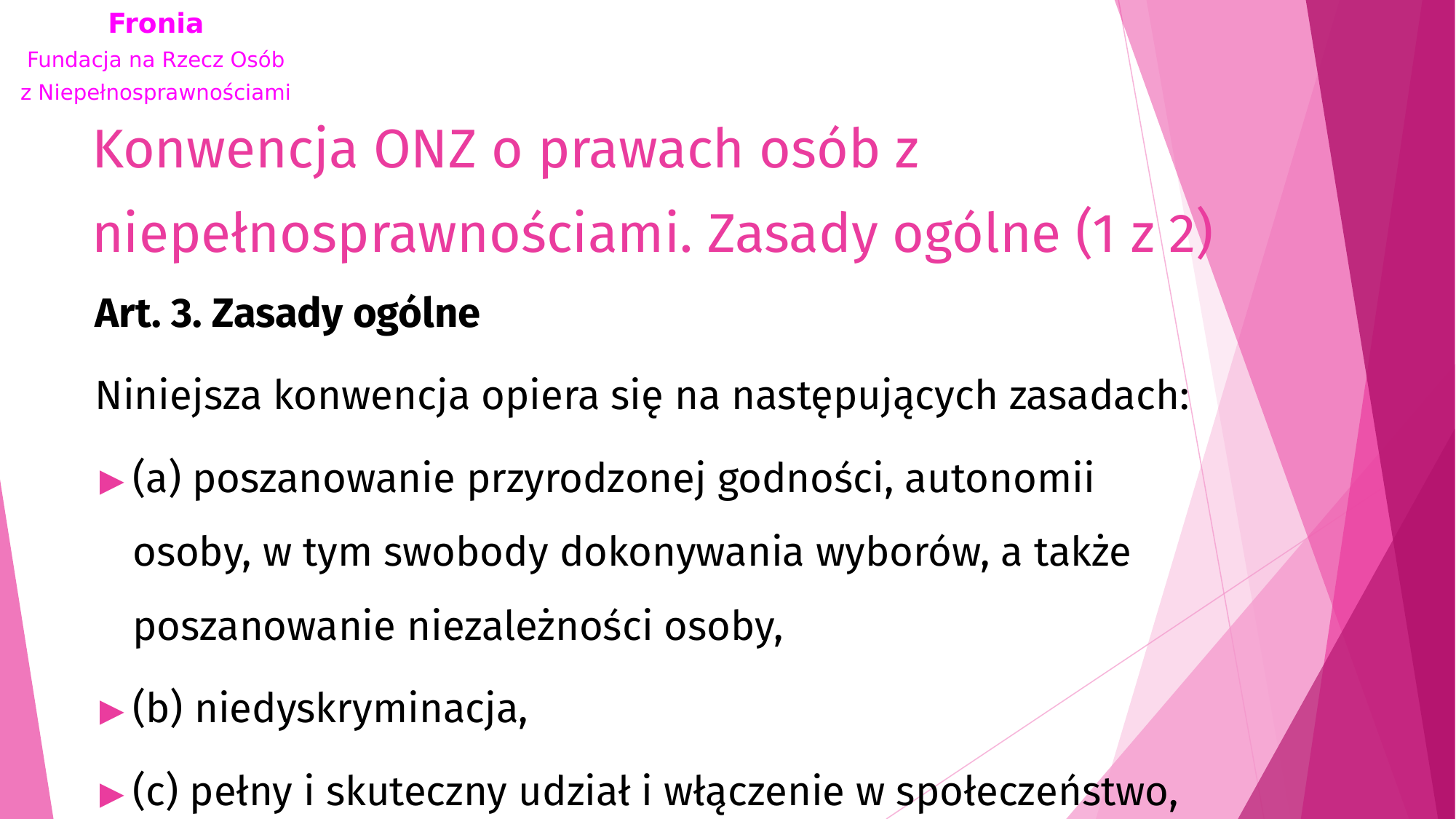

# Konwencja ONZ o prawach osób z niepełnosprawnościami. Zasady ogólne (1 z 2)
Art. 3. Zasady ogólne
Niniejsza konwencja opiera się na następujących zasadach:
(a) poszanowanie przyrodzonej godności, autonomii osoby, w tym swobody dokonywania wyborów, a także poszanowanie niezależności osoby,
(b) niedyskryminacja,
(c) pełny i skuteczny udział i włączenie w społeczeństwo,